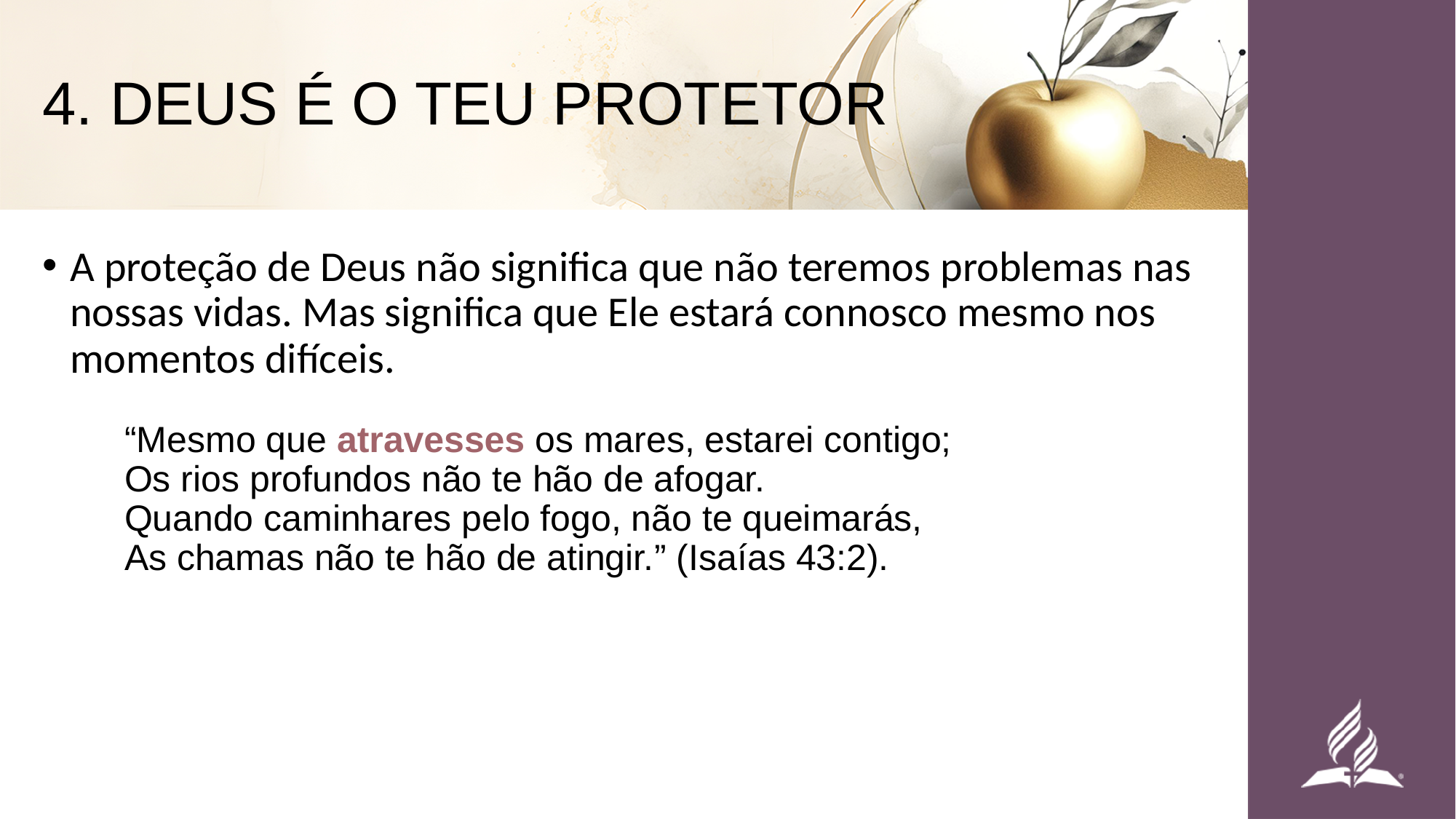

# 4. DEUS É O TEU PROTETOR
A proteção de Deus não significa que não teremos problemas nas nossas vidas. Mas significa que Ele estará connosco mesmo nos momentos difíceis.

“Mesmo que atravesses os mares, estarei contigo;
Os rios profundos não te hão de afogar.
Quando caminhares pelo fogo, não te queimarás,
As chamas não te hão de atingir.” (Isaías 43:2).